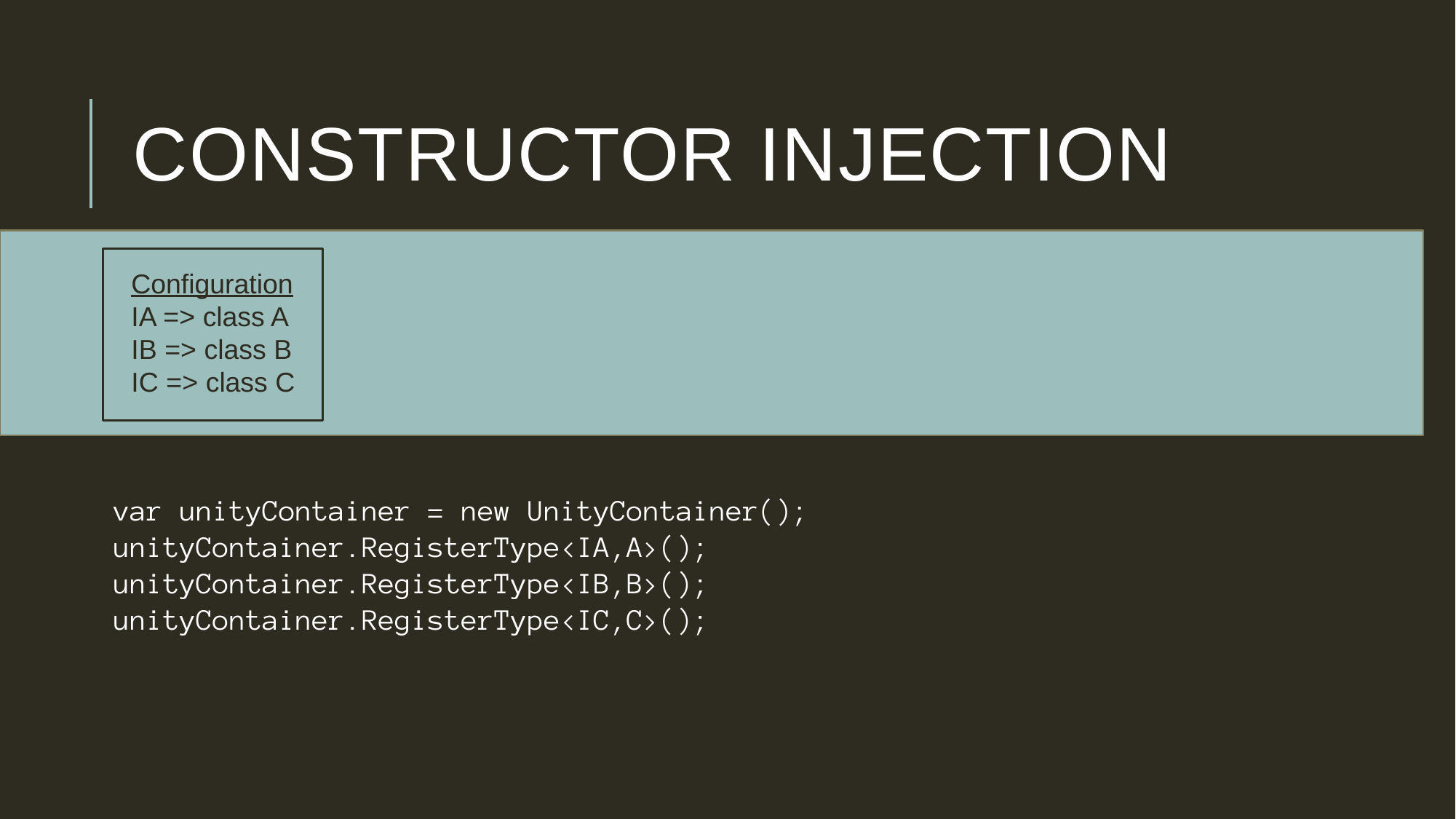

# Constructor Injection

Configuration
IA => class A
IB => class B
IC => class C
var unityContainer = new UnityContainer();
unityContainer.RegisterType<IA,A>();
unityContainer.RegisterType<IB,B>();
unityContainer.RegisterType<IC,C>();